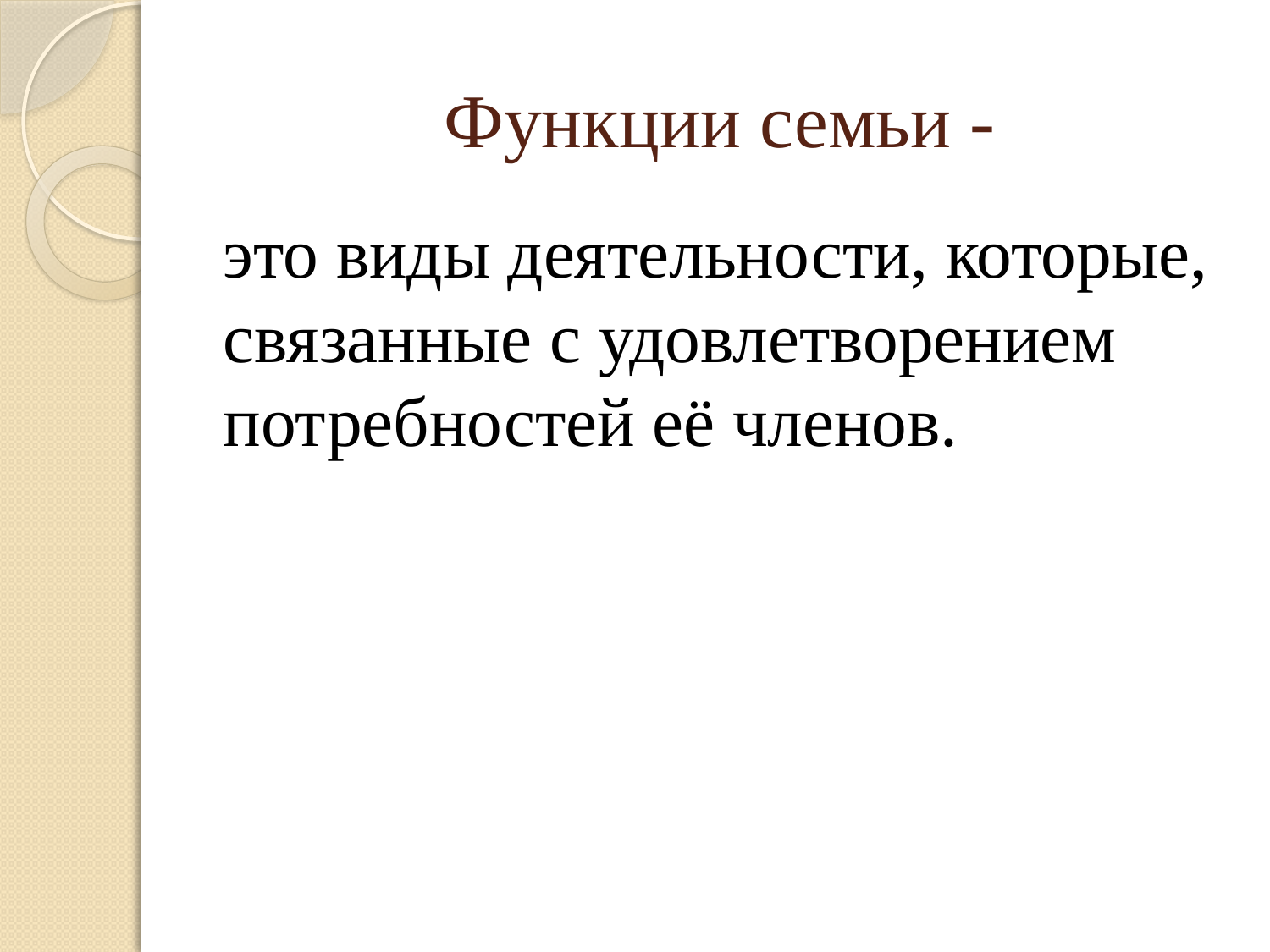

# Функции семьи -
это виды деятельности, которые, связанные с удовлетворением потребностей её членов.